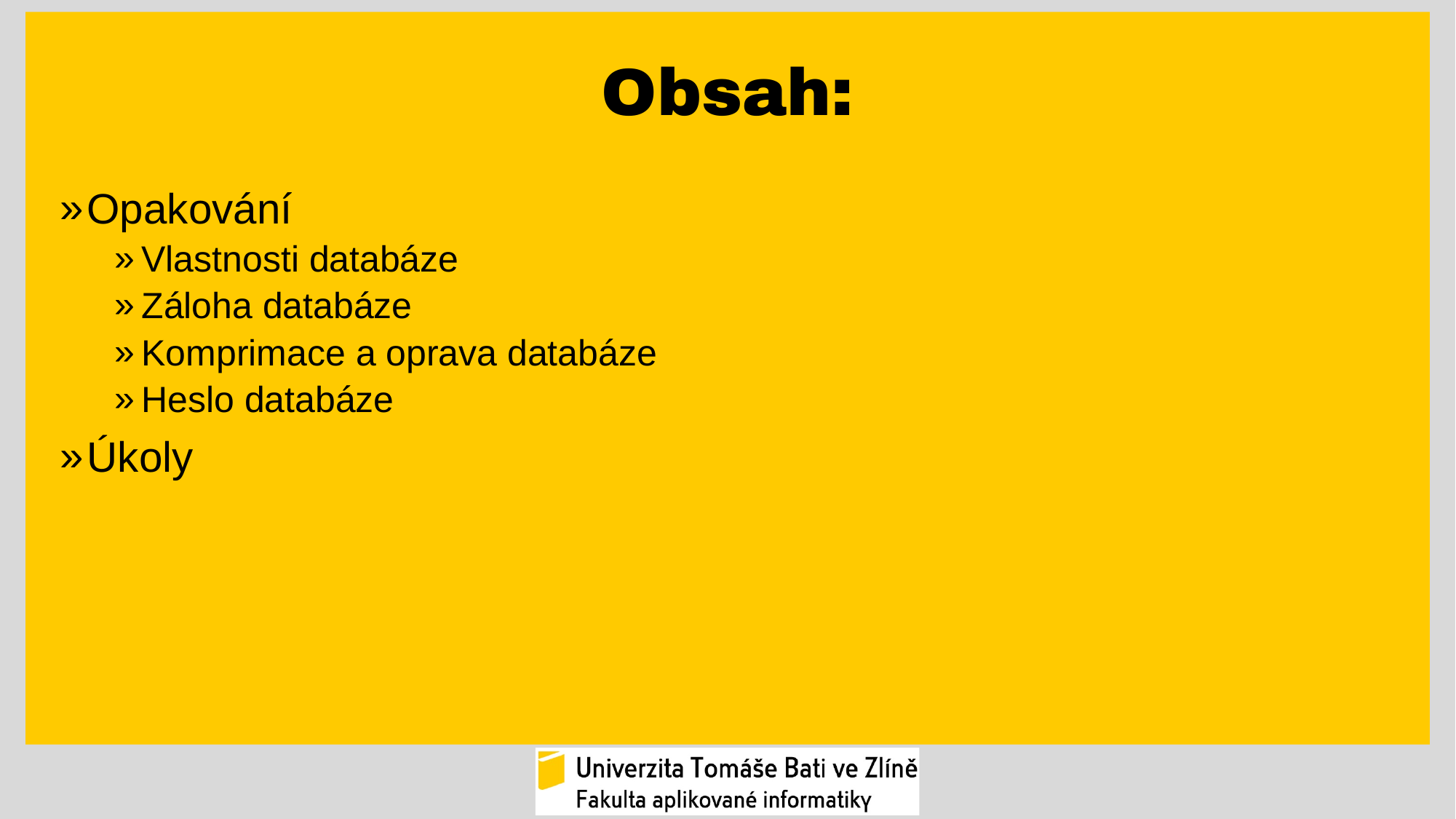

# Obsah:
Opakování
Vlastnosti databáze
Záloha databáze
Komprimace a oprava databáze
Heslo databáze
Úkoly